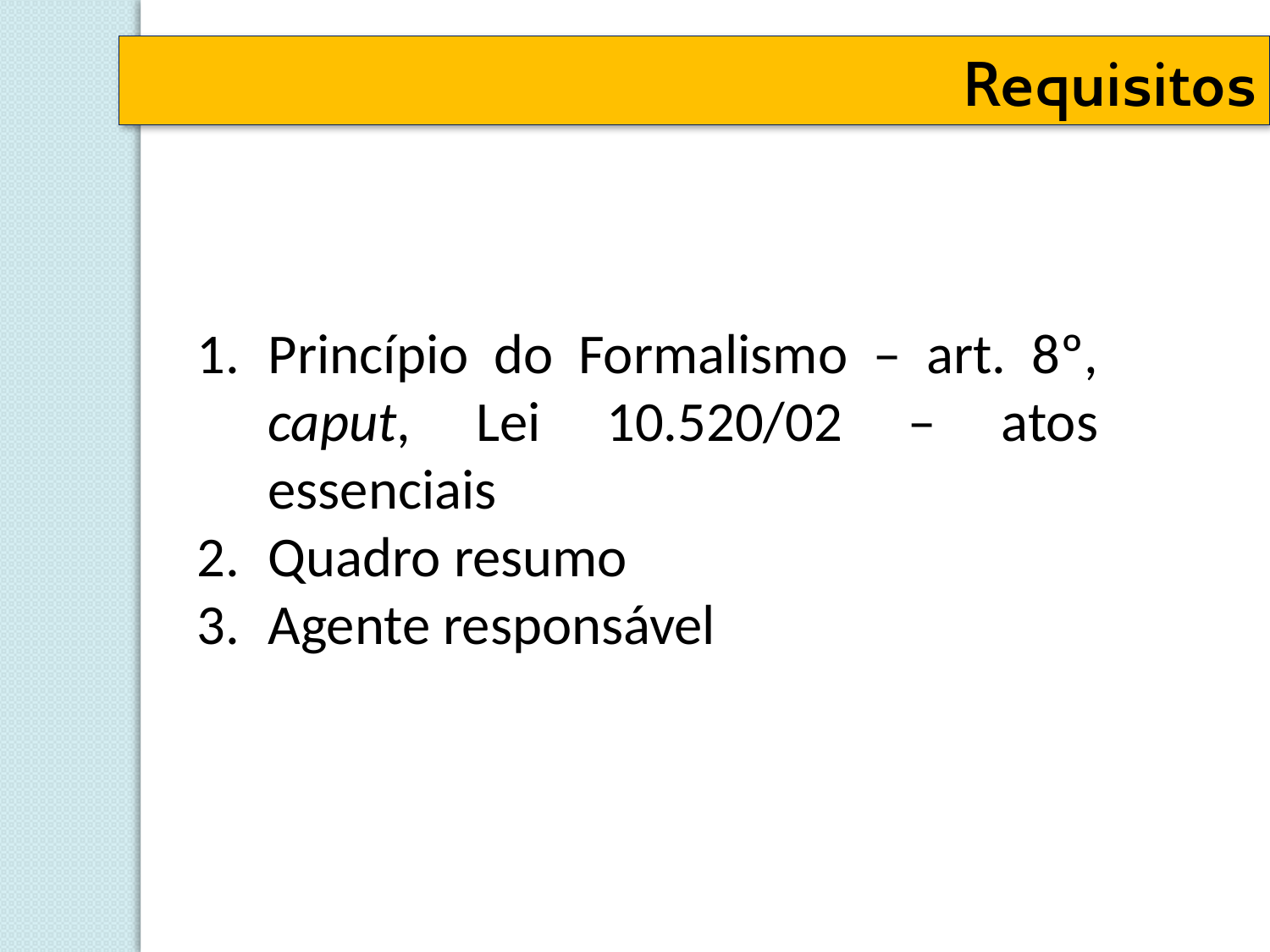

Requisitos
Princípio do Formalismo – art. 8º, caput, Lei 10.520/02 – atos essenciais
Quadro resumo
Agente responsável